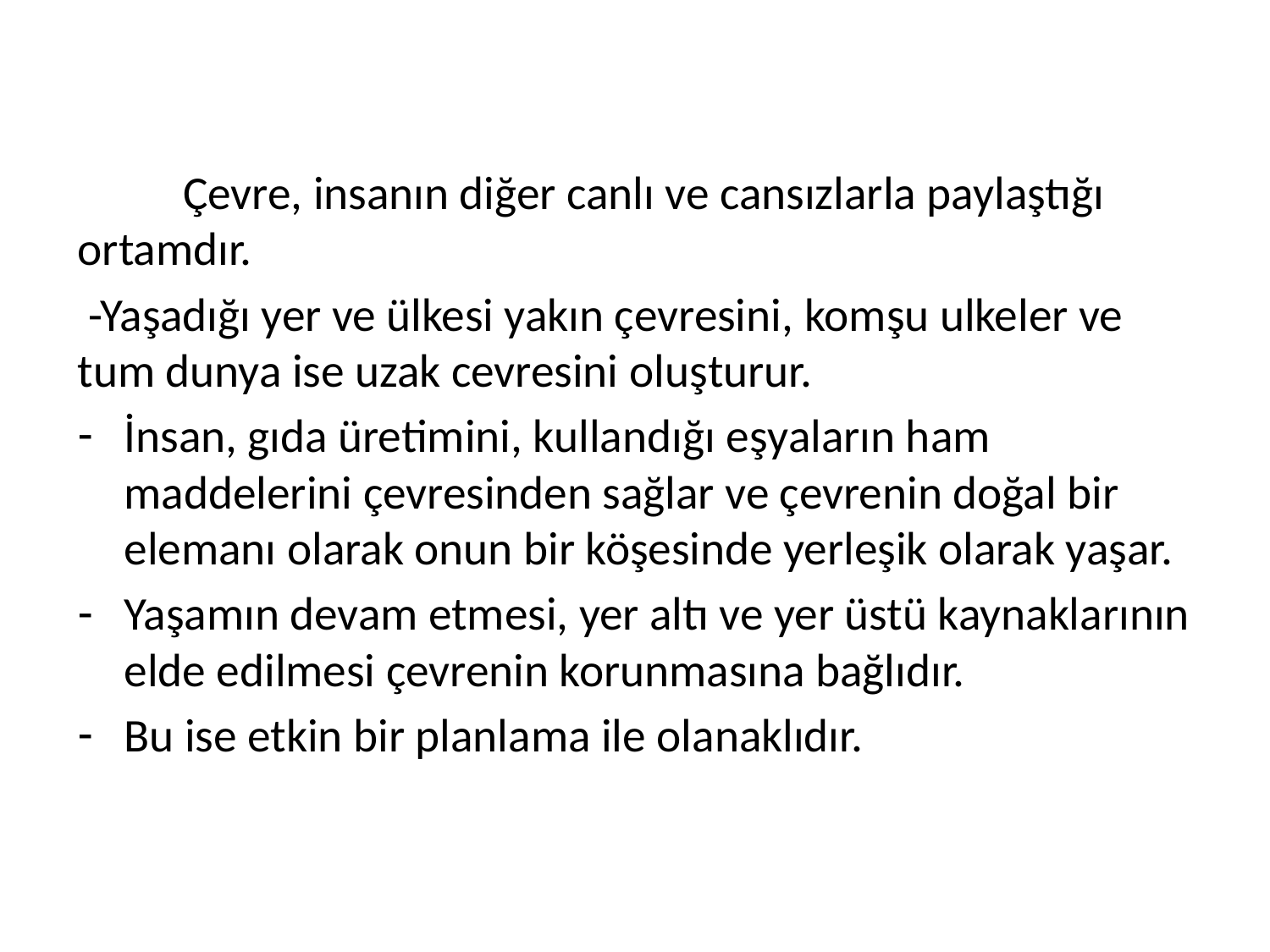

Çevre, insanın diğer canlı ve cansızlarla paylaştığı ortamdır.
 -Yaşadığı yer ve ülkesi yakın çevresini, komşu ulkeler ve tum dunya ise uzak cevresini oluşturur.
İnsan, gıda üretimini, kullandığı eşyaların ham maddelerini çevresinden sağlar ve çevrenin doğal bir elemanı olarak onun bir köşesinde yerleşik olarak yaşar.
Yaşamın devam etmesi, yer altı ve yer üstü kaynaklarının elde edilmesi çevrenin korunmasına bağlıdır.
Bu ise etkin bir planlama ile olanaklıdır.